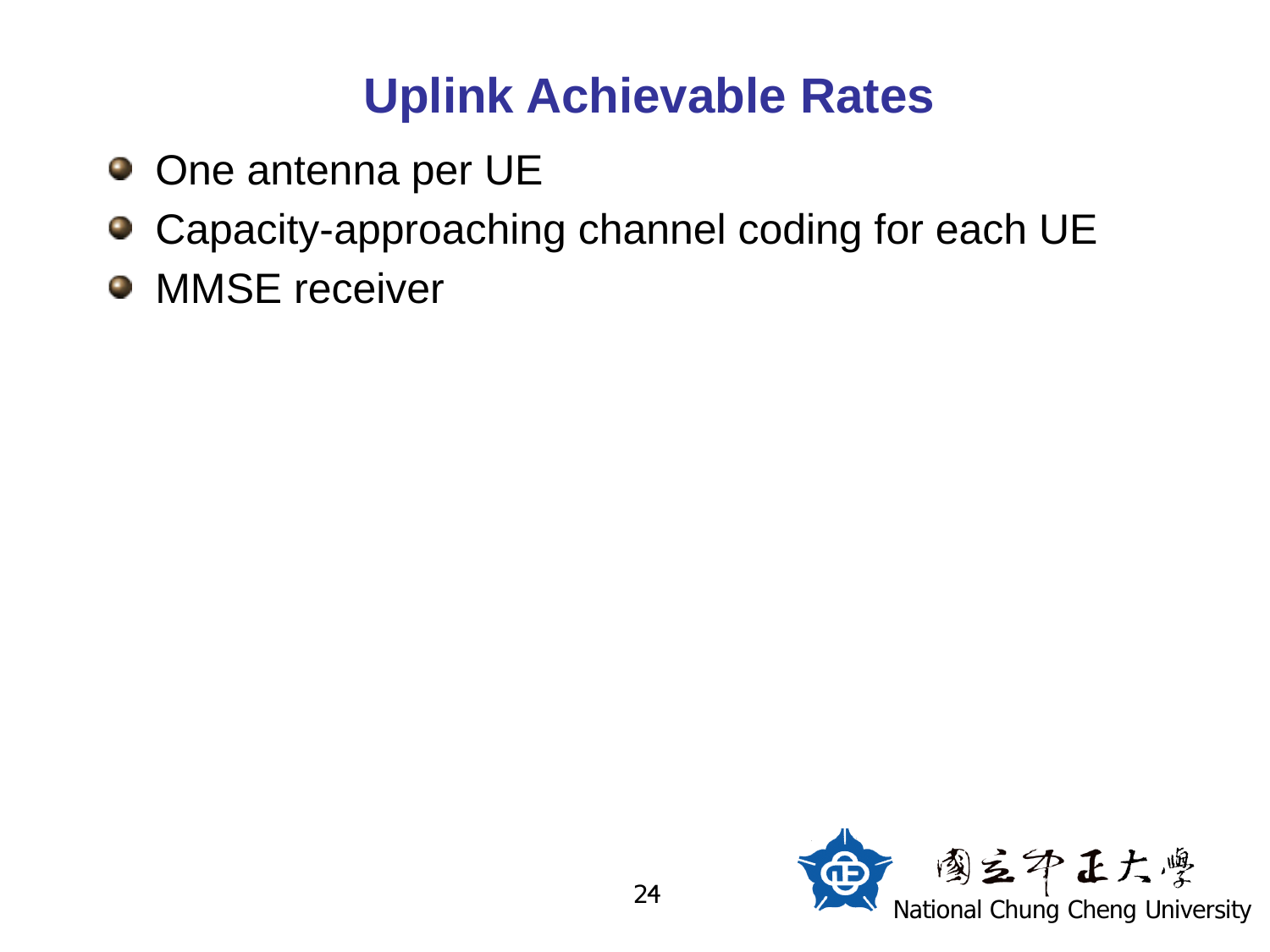

# Uplink Achievable Rates
One antenna per UE
Capacity-approaching channel coding for each UE
MMSE receiver
24